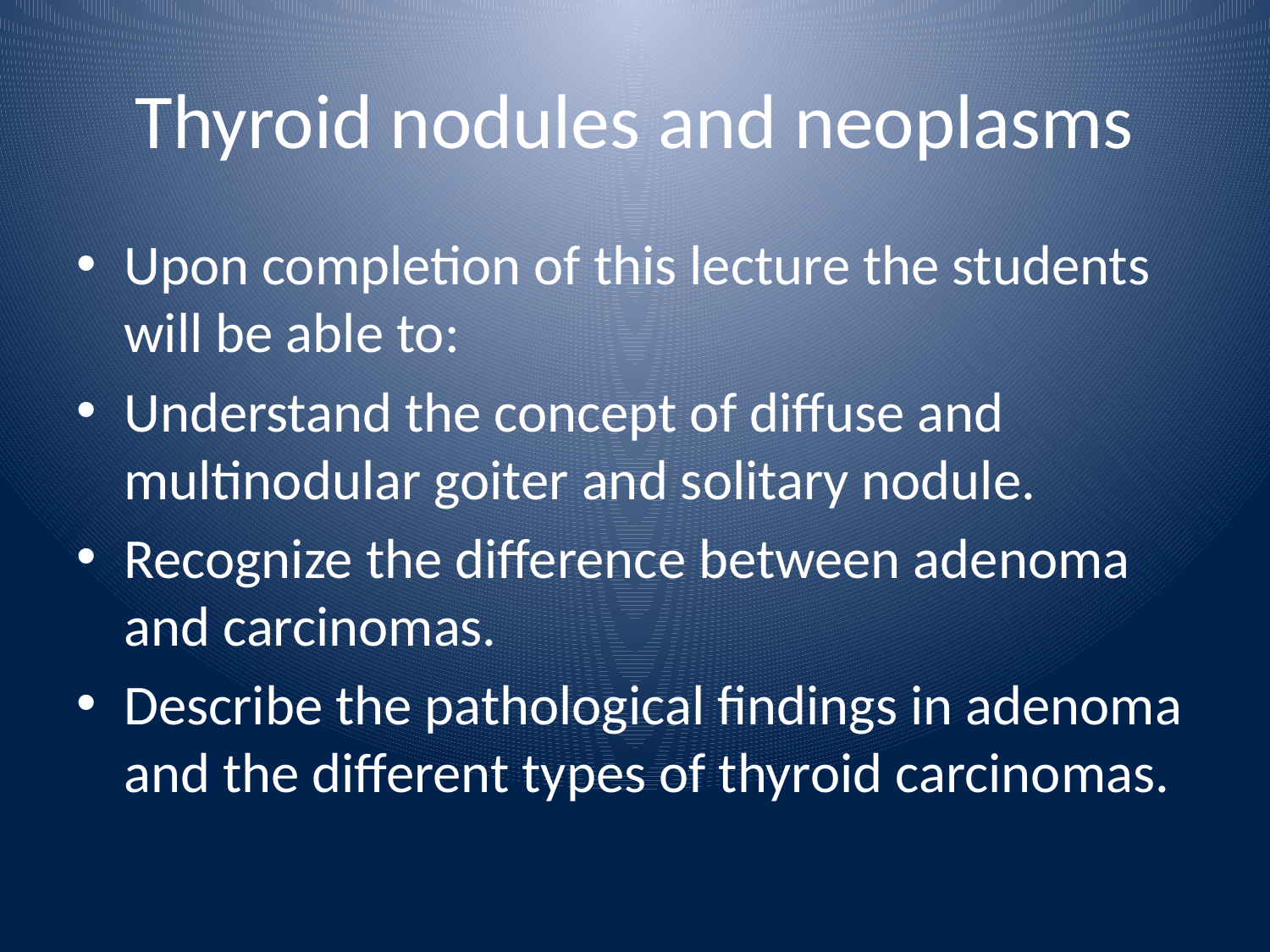

# Thyroid nodules and neoplasms
Upon completion of this lecture the students will be able to:
Understand the concept of diffuse and multinodular goiter and solitary nodule.
Recognize the difference between adenoma and carcinomas.
Describe the pathological findings in adenoma and the different types of thyroid carcinomas.